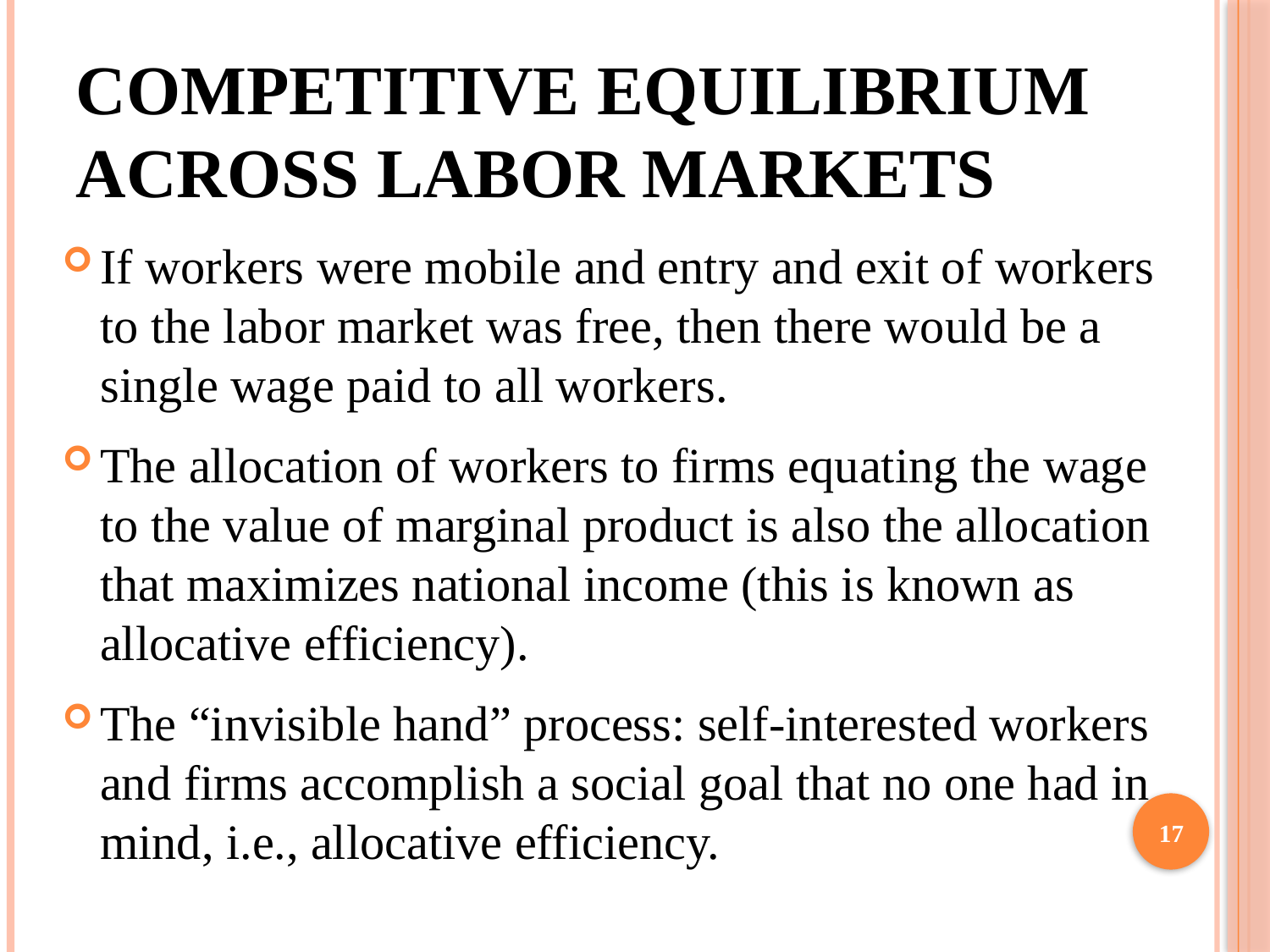

# Competitive Equilibrium Across Labor Markets
If workers were mobile and entry and exit of workers to the labor market was free, then there would be a single wage paid to all workers.
The allocation of workers to firms equating the wage to the value of marginal product is also the allocation that maximizes national income (this is known as allocative efficiency).
The “invisible hand” process: self-interested workers and firms accomplish a social goal that no one had in mind, i.e., allocative efficiency.
17